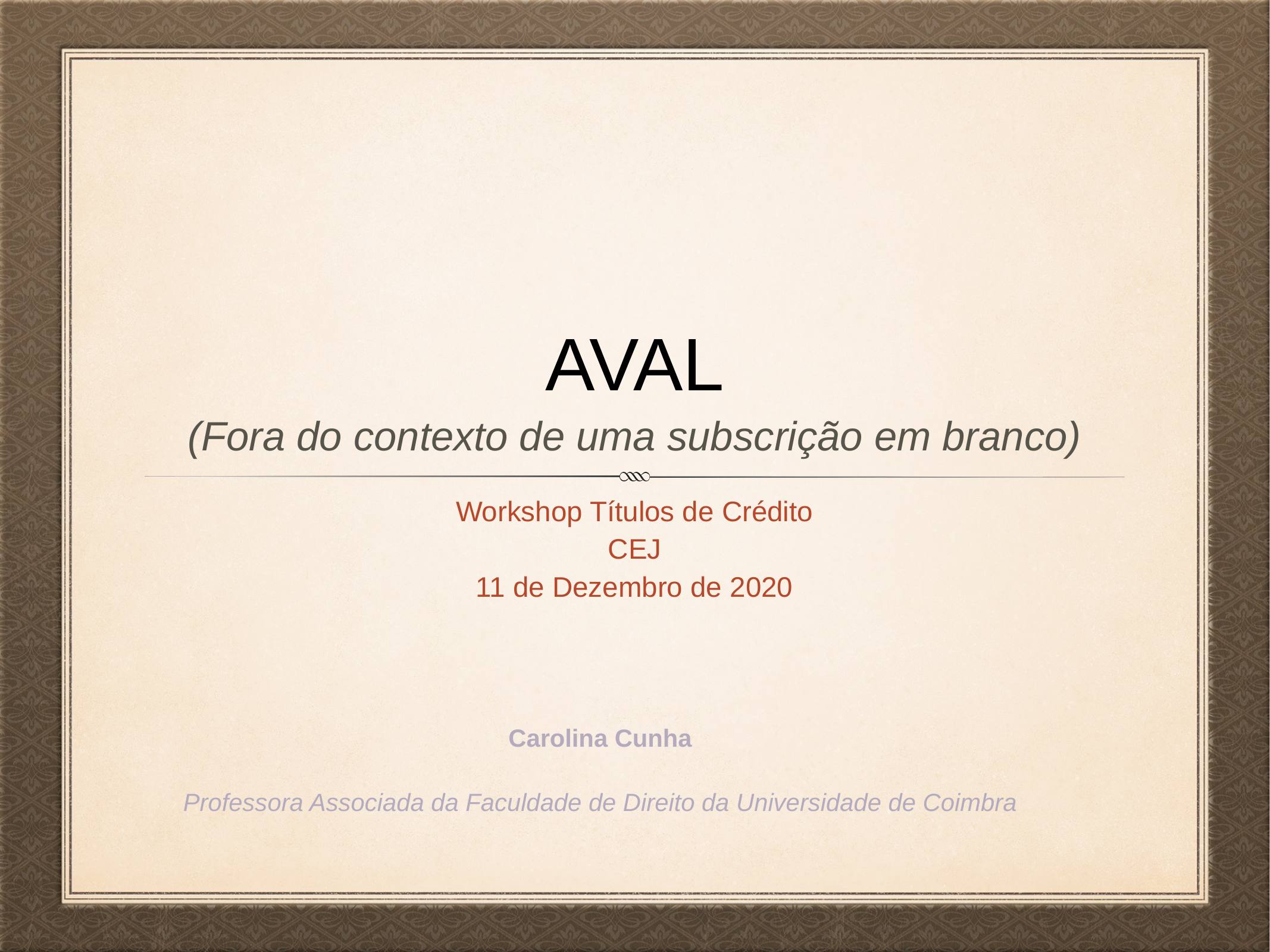

# Aval
(Fora do contexto de uma subscrição em branco)
Workshop Títulos de Crédito
CEJ
11 de Dezembro de 2020
Carolina Cunha
Professora Associada da Faculdade de Direito da Universidade de Coimbra